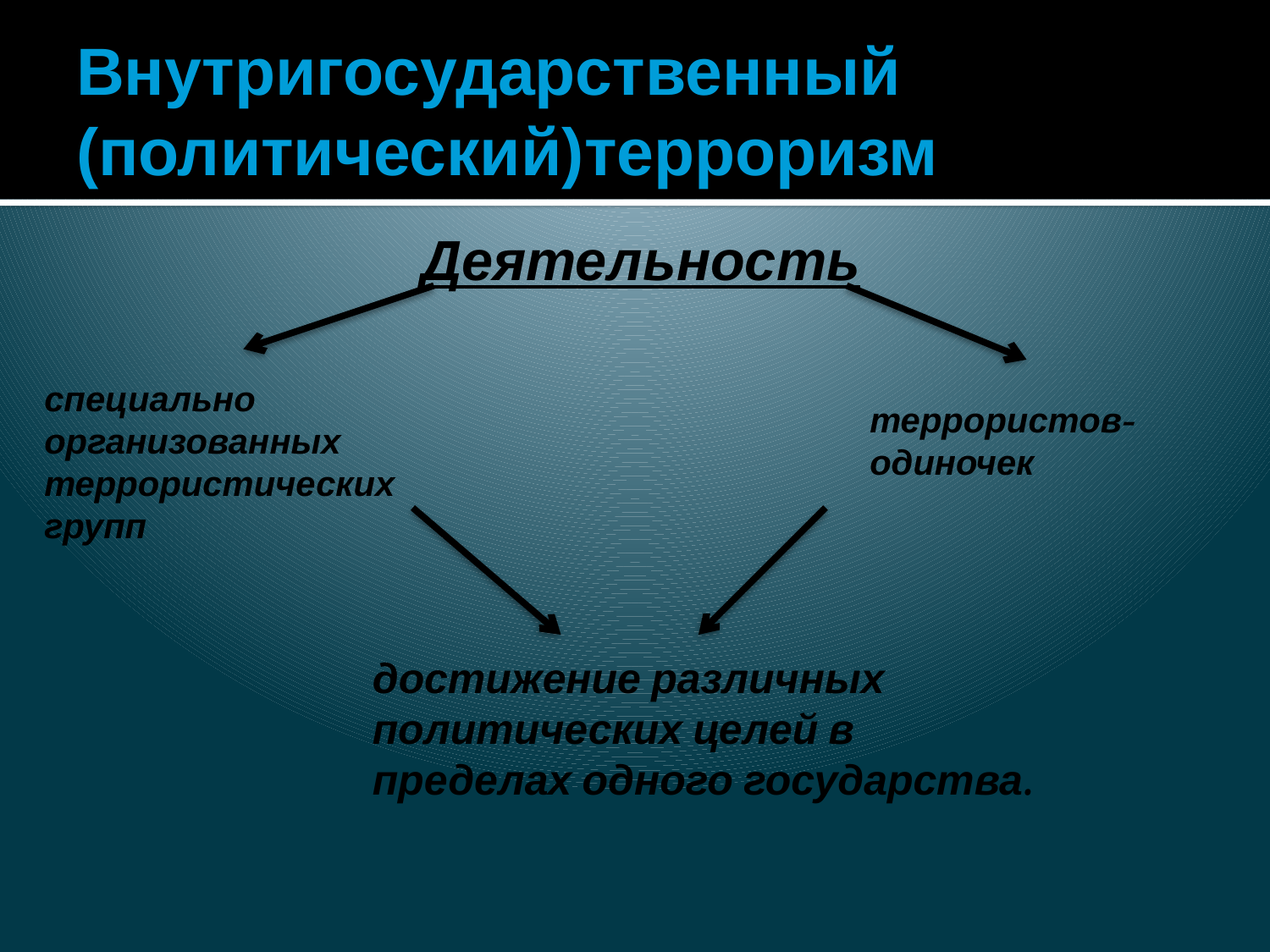

# Внутригосударственный (политический)терроризм
Деятельность
специально организованных террористических групп
террористов-одиночек
достижение различных политических целей в пределах одного государства.